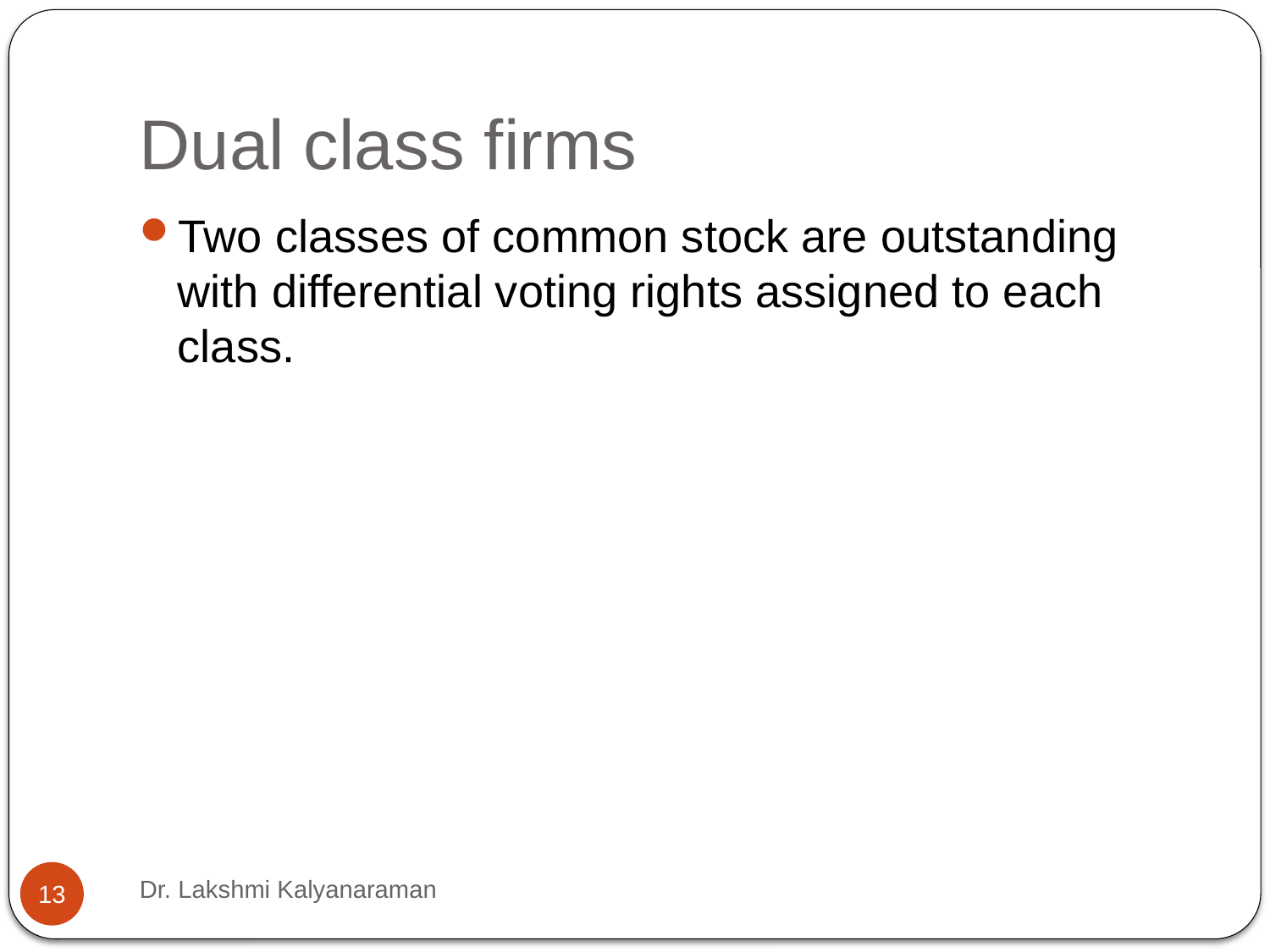

# Dual class firms
Two classes of common stock are outstanding with differential voting rights assigned to each class.
Dr. Lakshmi Kalyanaraman
13